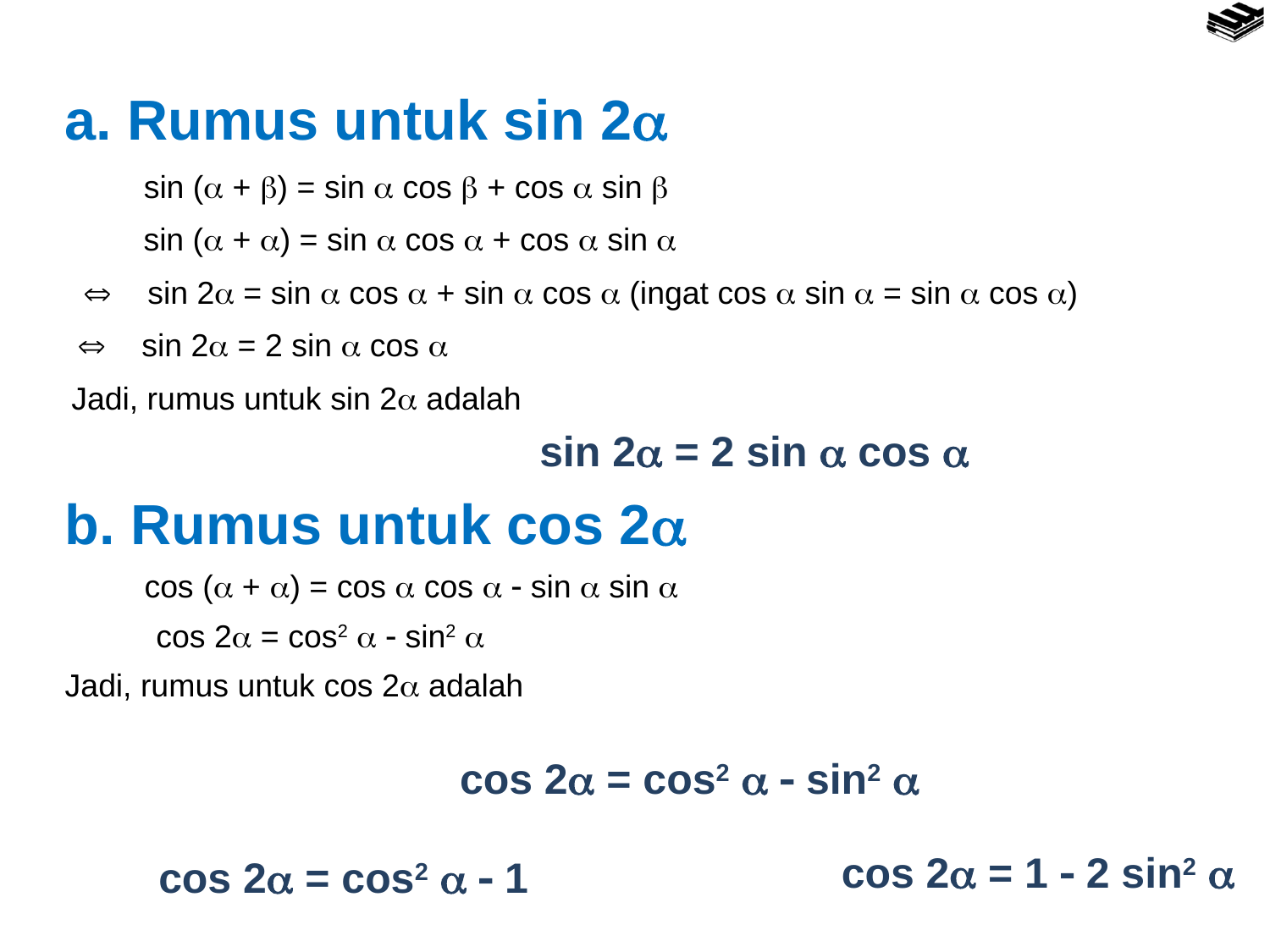

a. Rumus untuk sin 2α
sin (α + β) = sin α cos β + cos α sin β
sin (α + α) = sin α cos α + cos α sin α
⇔    sin 2α = sin α cos α + sin α cos α (ingat cos α sin α = sin α cos α)
⇔    sin 2α = 2 sin α cos α
Jadi, rumus untuk sin 2α adalah
sin 2α = 2 sin α cos α
b. Rumus untuk cos 2α
cos (α + α) = cos α cos α − sin α sin α
cos 2α = cos2 α − sin2 α
Jadi, rumus untuk cos 2α adalah
cos 2α = cos2 α − sin2 α
 8
cos 2α = 1 − 2 sin2 α
cos 2α = cos2 α − 1